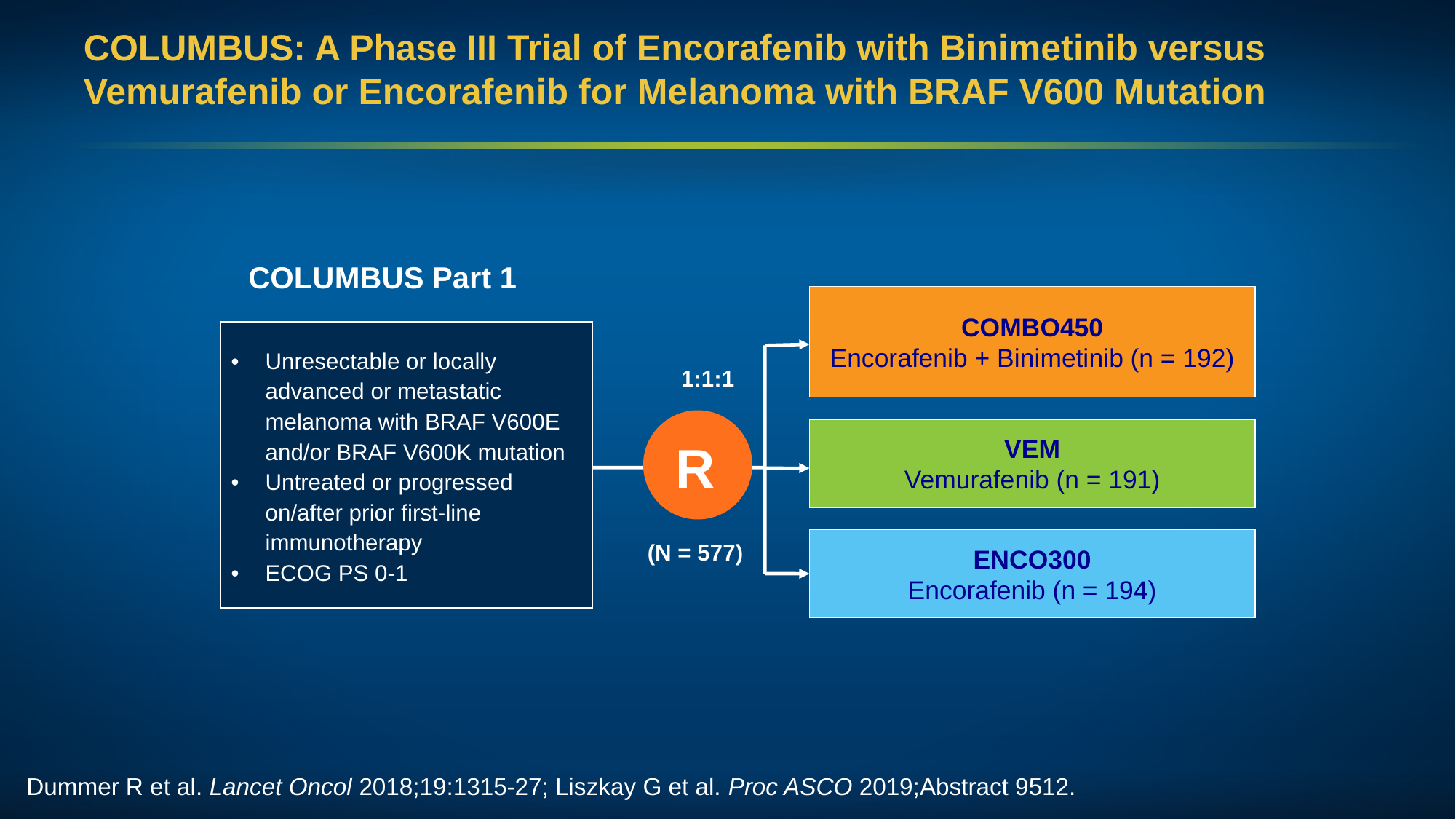

# COLUMBUS: A Phase III Trial of Encorafenib with Binimetinib versus Vemurafenib or Encorafenib for Melanoma with BRAF V600 Mutation
COLUMBUS Part 1
COMBO450
Encorafenib + Binimetinib (n = 192)
| Unresectable or locally advanced or metastatic melanoma with BRAF V600E and/or BRAF V600K mutation Untreated or progressed on/after prior first-line immunotherapy ECOG PS 0-1 |
| --- |

1:1:1

R
VEM
Vemurafenib (n = 191)

ENCO300
Encorafenib (n = 194)
(N = 577)
Dummer R et al. Lancet Oncol 2018;19:1315-27; Liszkay G et al. Proc ASCO 2019;Abstract 9512.